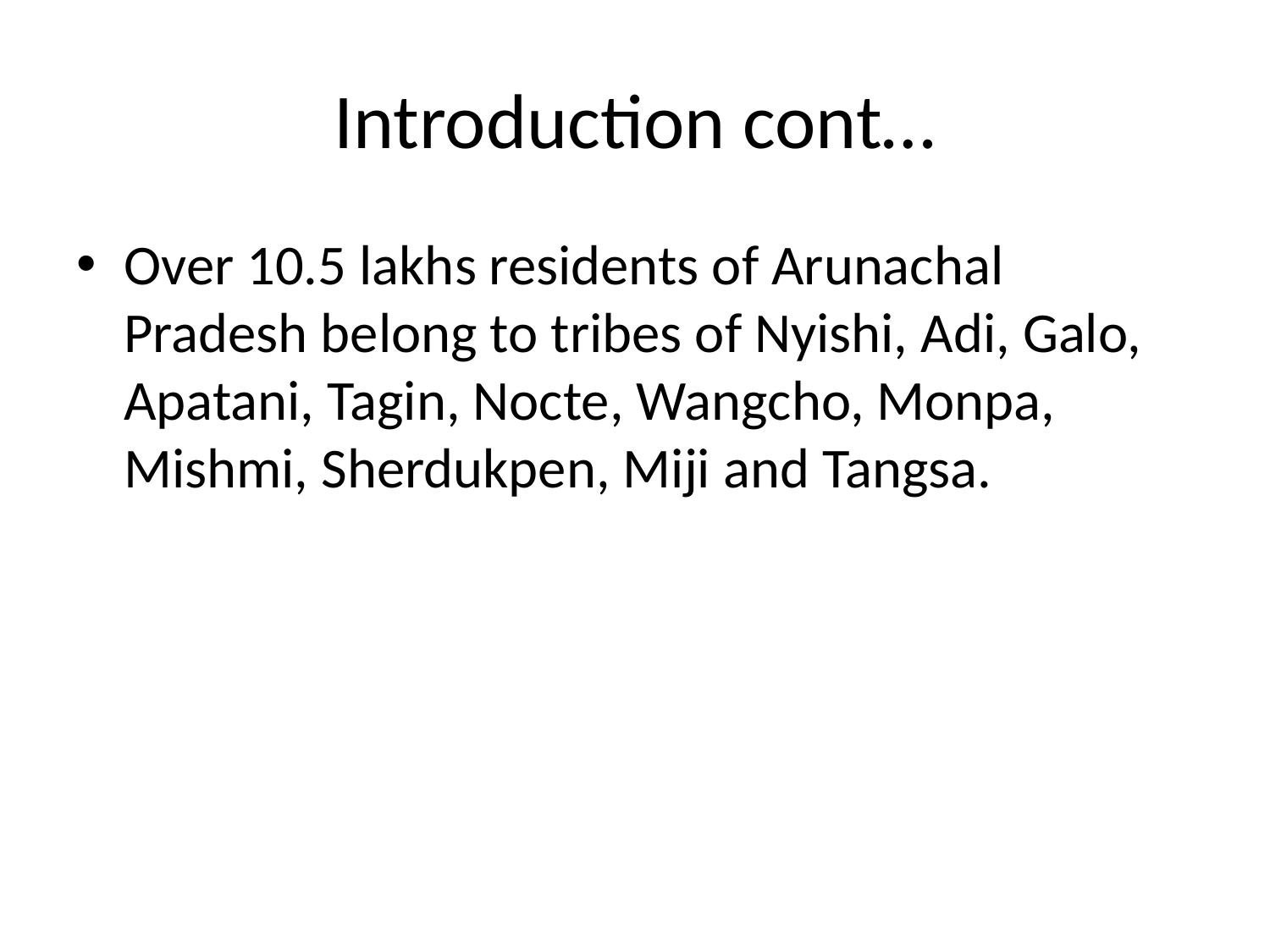

# Introduction cont…
Over 10.5 lakhs residents of Arunachal Pradesh belong to tribes of Nyishi, Adi, Galo, Apatani, Tagin, Nocte, Wangcho, Monpa, Mishmi, Sherdukpen, Miji and Tangsa.